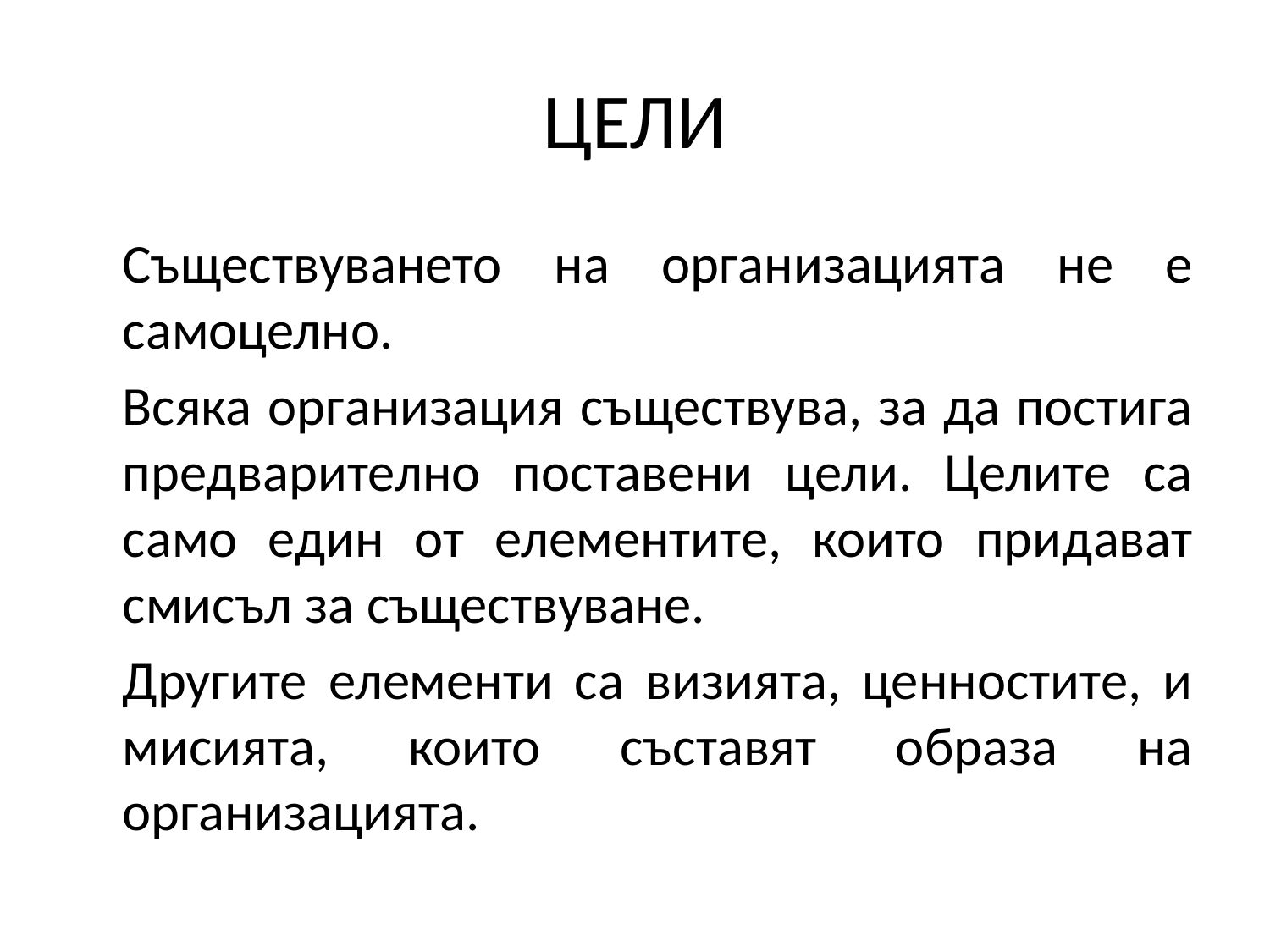

# ЦЕЛИ
	Съществуването на организацията не е самоцелно.
	Всяка организация съществува, за да постига предварително поставени цели. Целите са само един от елементите, които придават смисъл за съществуване.
	Другите елементи са визията, ценностите, и мисията, които съставят образа на организацията.